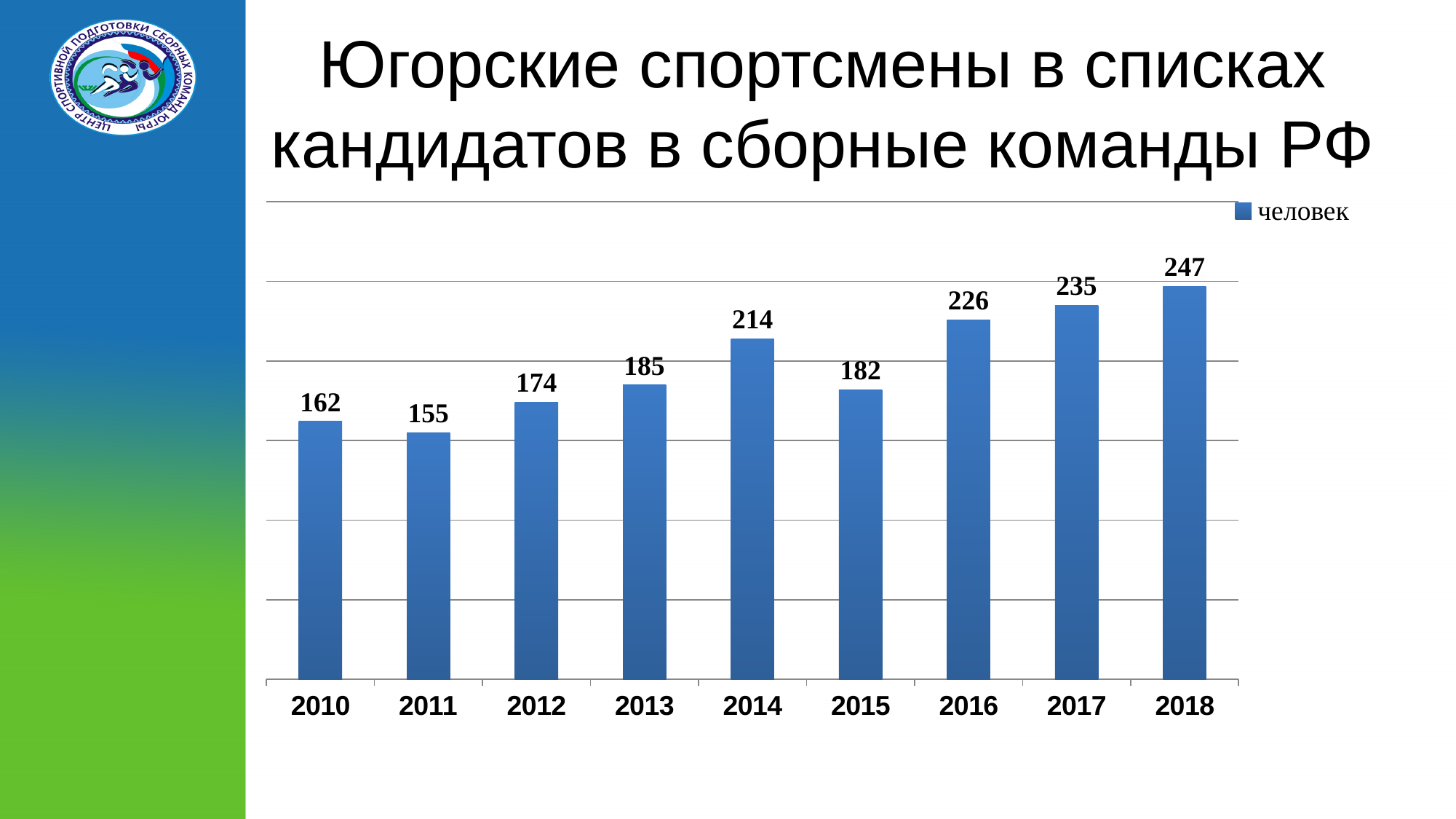

# Югорские спортсмены в списках кандидатов в сборные команды РФ

### Chart

| Category | человек |
|---|---|
| 2010 | 162.0 |
| 2011 | 155.0 |
| 2012 | 174.0 |
| 2013 | 185.0 |
| 2014 | 214.0 |
| 2015 | 182.0 |
| 2016 | 226.0 |
| 2017 | 235.0 |
| 2018 | 247.0 |